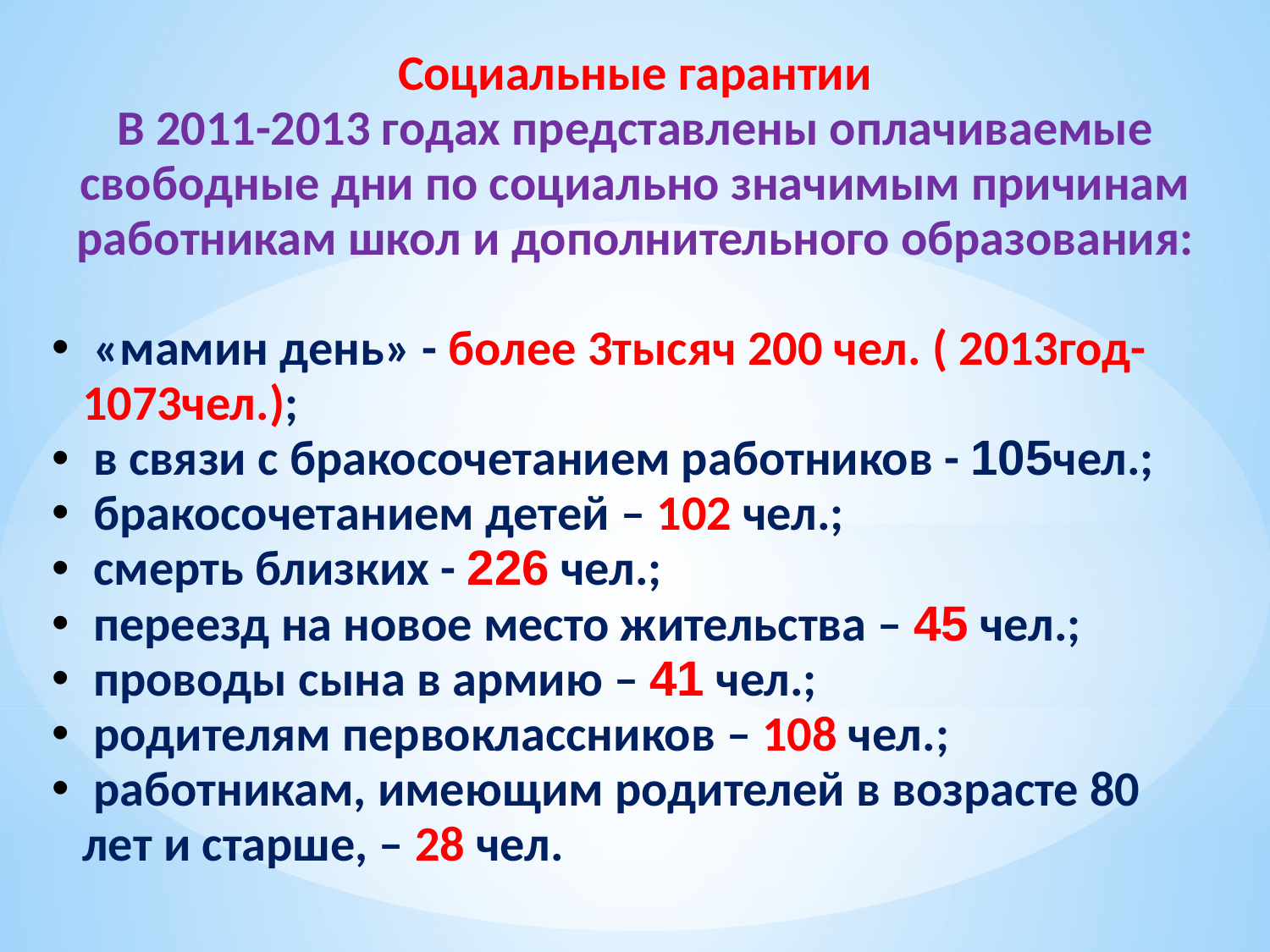

Социальные гарантии
В 2011-2013 годах представлены оплачиваемые свободные дни по социально значимым причинам работникам школ и дополнительного образования:

 «мамин день» - более 3тысяч 200 чел. ( 2013год- 1073чел.);
 в связи с бракосочетанием работников - 105чел.;
 бракосочетанием детей – 102 чел.;
 смерть близких - 226 чел.;
 переезд на новое место жительства – 45 чел.;
 проводы сына в армию – 41 чел.;
 родителям первоклассников – 108 чел.;
 работникам, имеющим родителей в возрасте 80 лет и старше, – 28 чел.